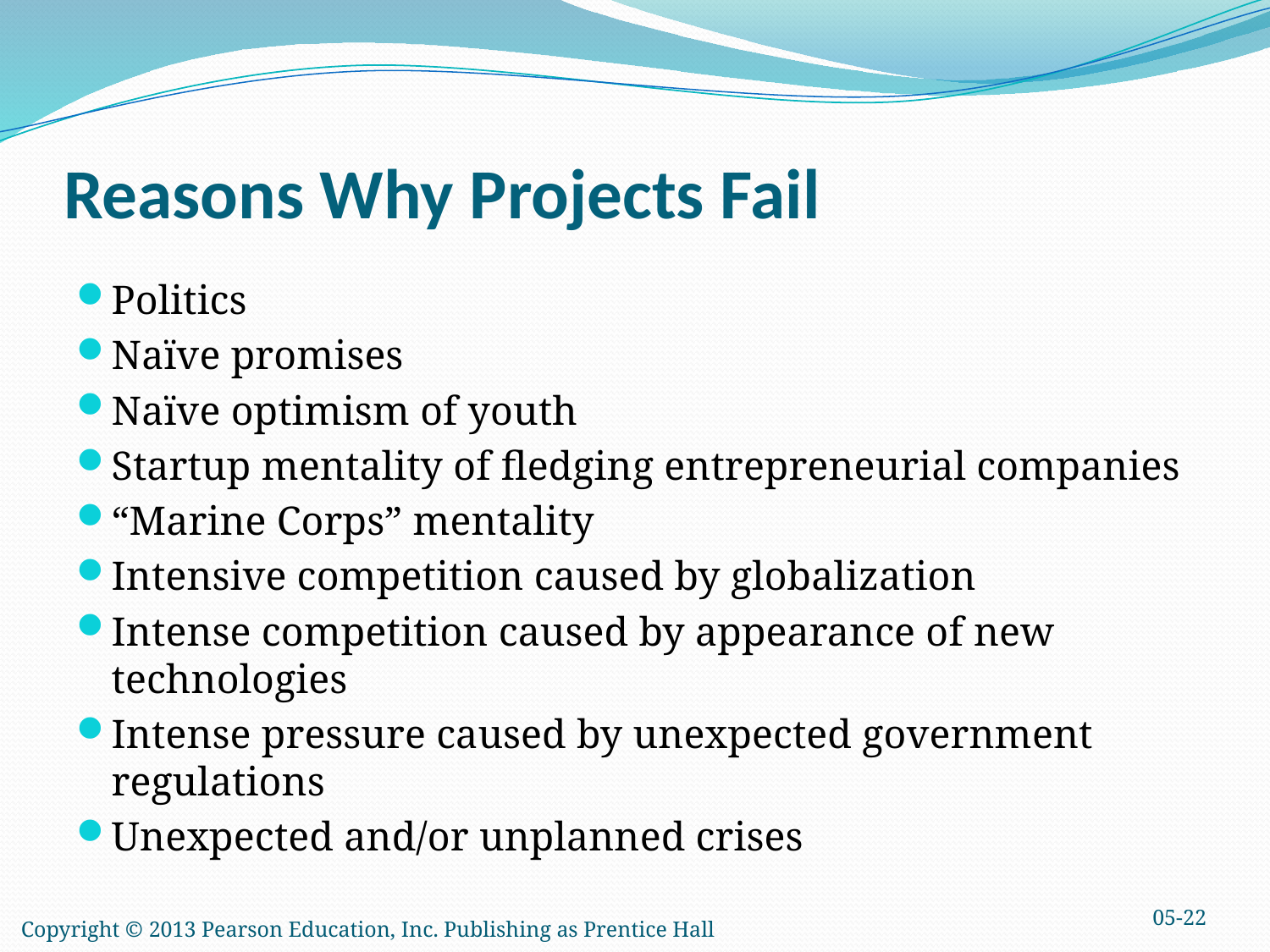

# Reasons Why Projects Fail
Politics
Naïve promises
Naïve optimism of youth
Startup mentality of fledging entrepreneurial companies
“Marine Corps” mentality
Intensive competition caused by globalization
Intense competition caused by appearance of new technologies
Intense pressure caused by unexpected government regulations
Unexpected and/or unplanned crises
05-22